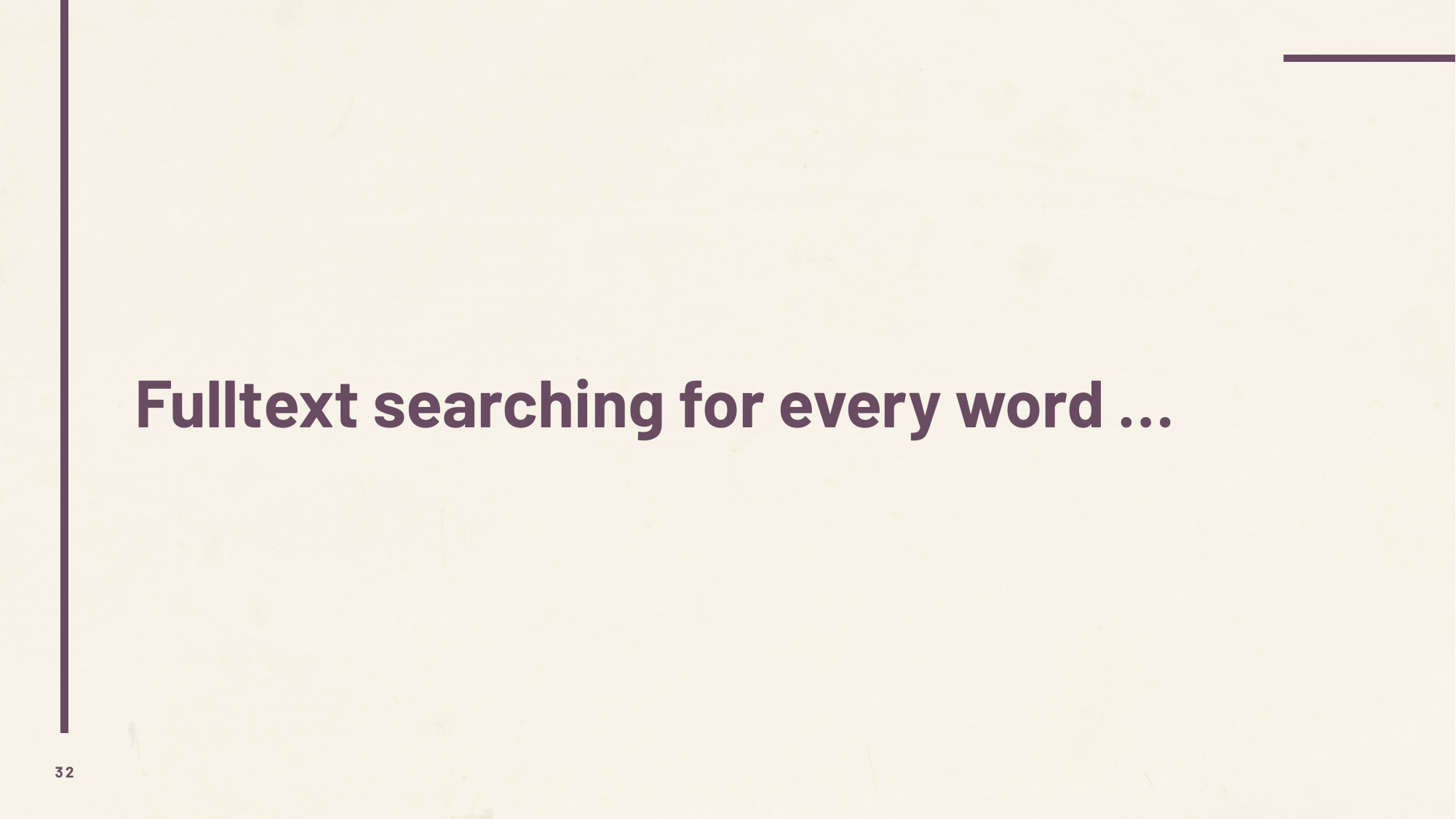

# Fulltext searching for every word …
32